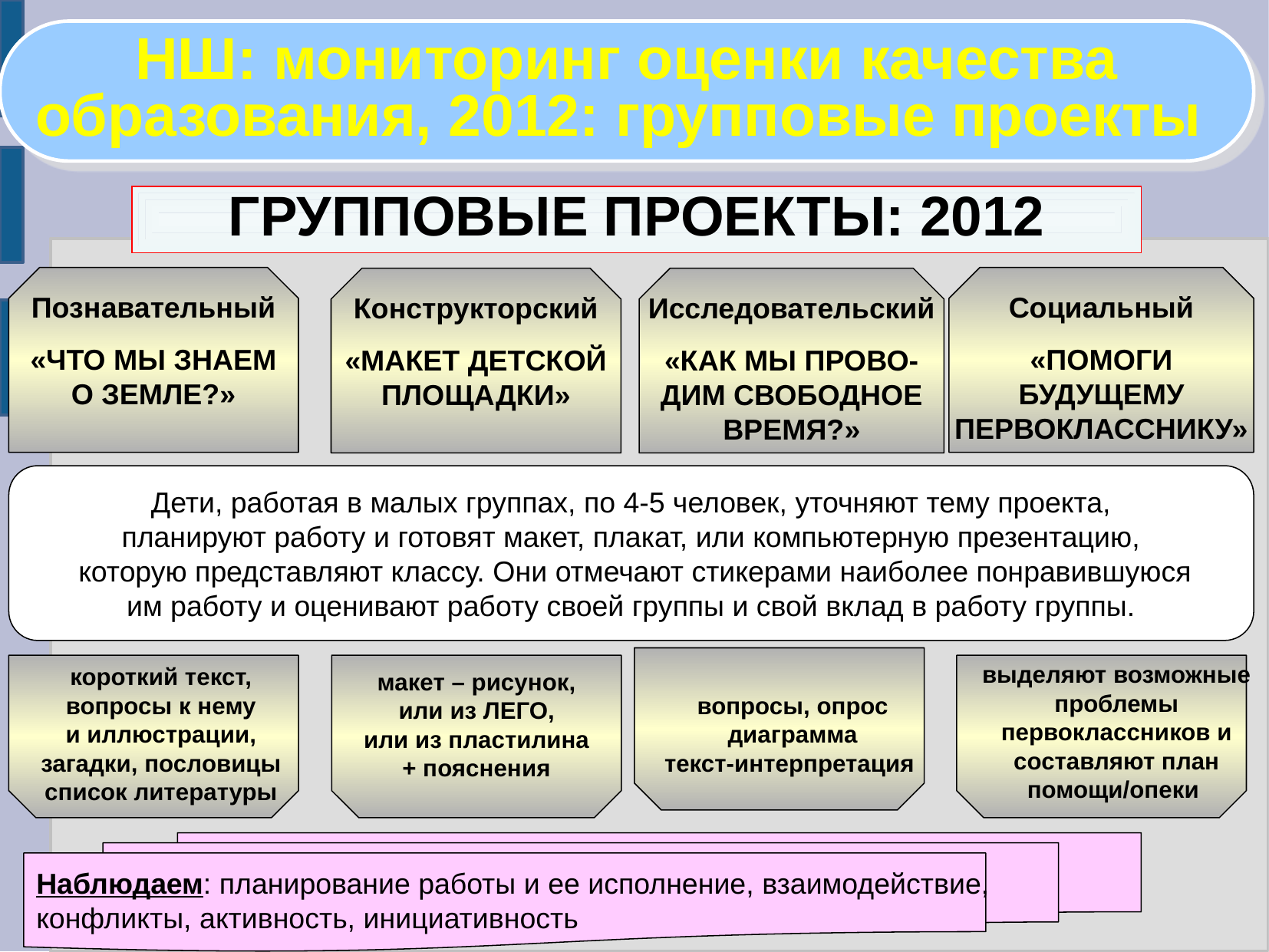

НШ: мониторинг оценки качества
образования, 2012: групповые проекты
ГРУППОВЫЕ ПРОЕКТЫ: 2012
Познавательный

«ЧТО МЫ ЗНАЕМ
О ЗЕМЛЕ?»

Социальный

«ПОМОГИ
БУДУЩЕМУ
ПЕРВОКЛАССНИКУ»

Конструкторский

«МАКЕТ ДЕТСКОЙ
ПЛОЩАДКИ»

Исследовательский

«КАК МЫ ПРОВО-
ДИМ СВОБОДНОЕ
ВРЕМЯ?»

Дети, работая в малых группах, по 4-5 человек, уточняют тему проекта,
планируют работу и готовят макет, плакат, или компьютерную презентацию,
 которую представляют классу. Они отмечают стикерами наиболее понравившуюся
им работу и оценивают работу своей группы и свой вклад в работу группы.

выделяют возможные
проблемы
первоклассников и
составляют план
помощи/опеки

короткий текст,
вопросы к нему
и иллюстрации,
загадки, пословицы
список литературы

вопросы, опрос
диаграмма
текст-интерпретация

макет – рисунок,
или из ЛЕГО,
или из пластилина
+ пояснения
Наблюдаем: планирование работы и ее исполнение, взаимодействие,
конфликты, активность, инициативность
33